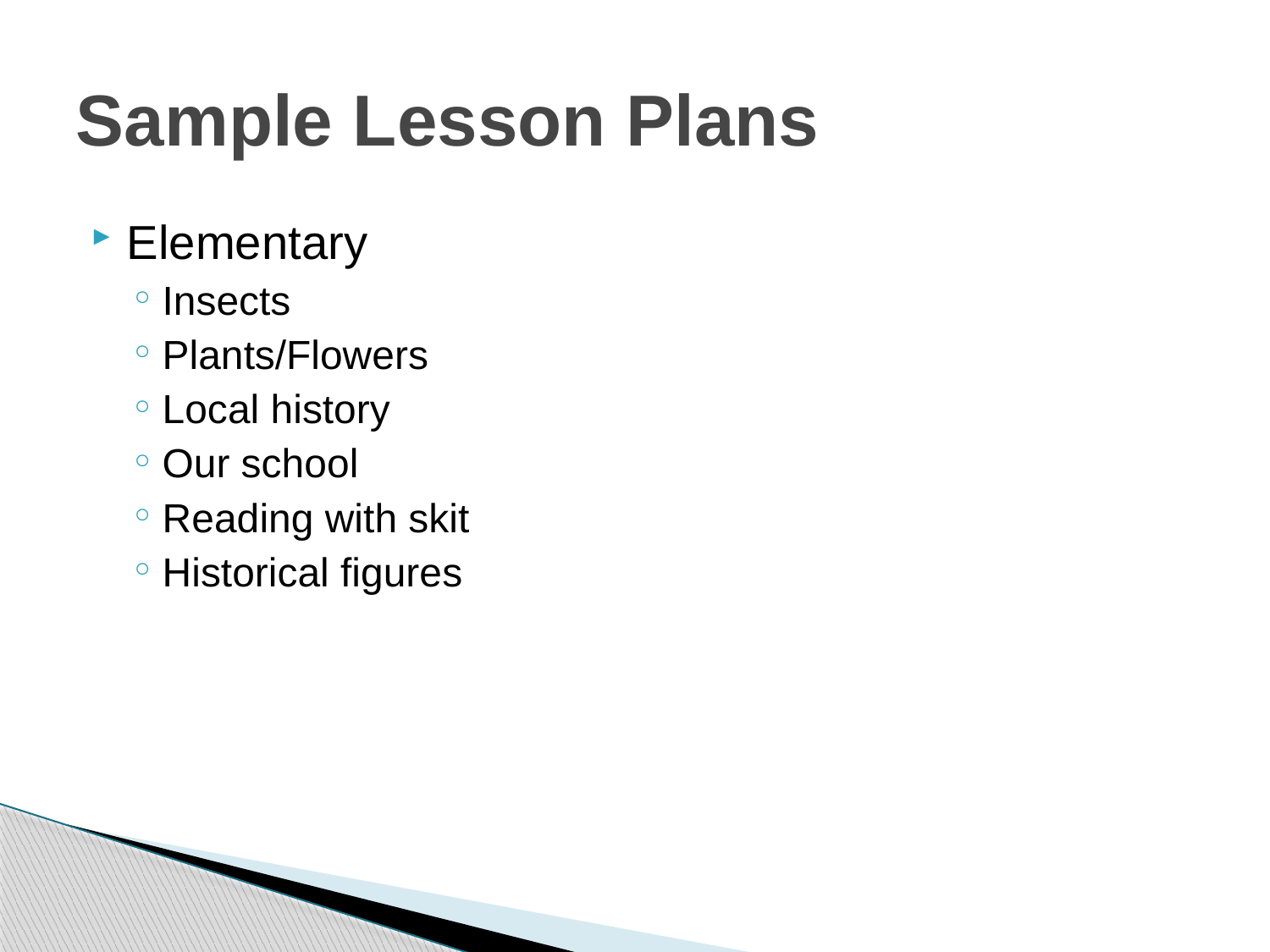

# Sample Lesson Plans
Elementary
Insects
Plants/Flowers
Local history
Our school
Reading with skit
Historical figures